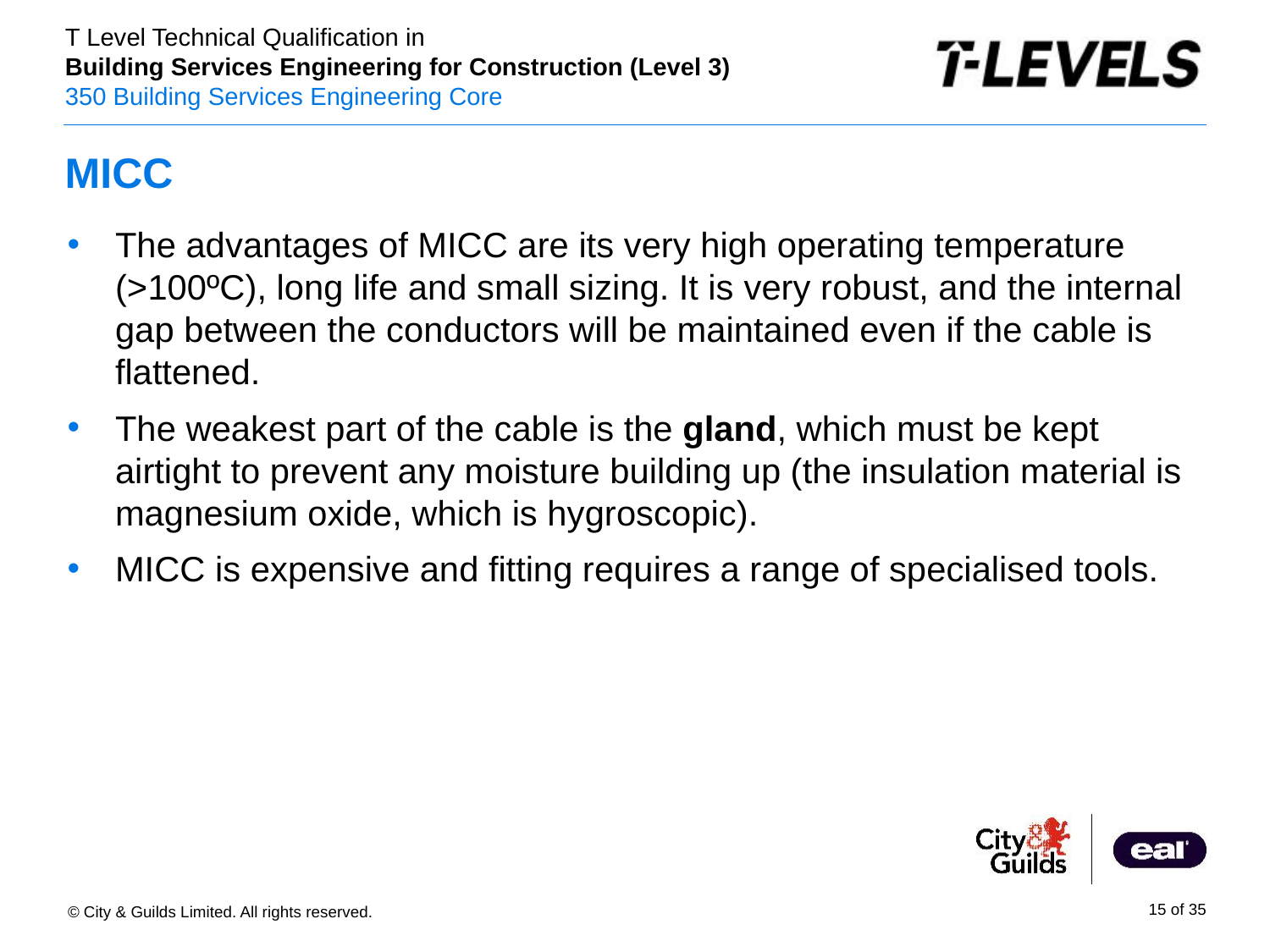

# MICC
The advantages of MICC are its very high operating temperature (>100ºC), long life and small sizing. It is very robust, and the internal gap between the conductors will be maintained even if the cable is flattened.
The weakest part of the cable is the gland, which must be kept airtight to prevent any moisture building up (the insulation material is magnesium oxide, which is hygroscopic).
MICC is expensive and fitting requires a range of specialised tools.